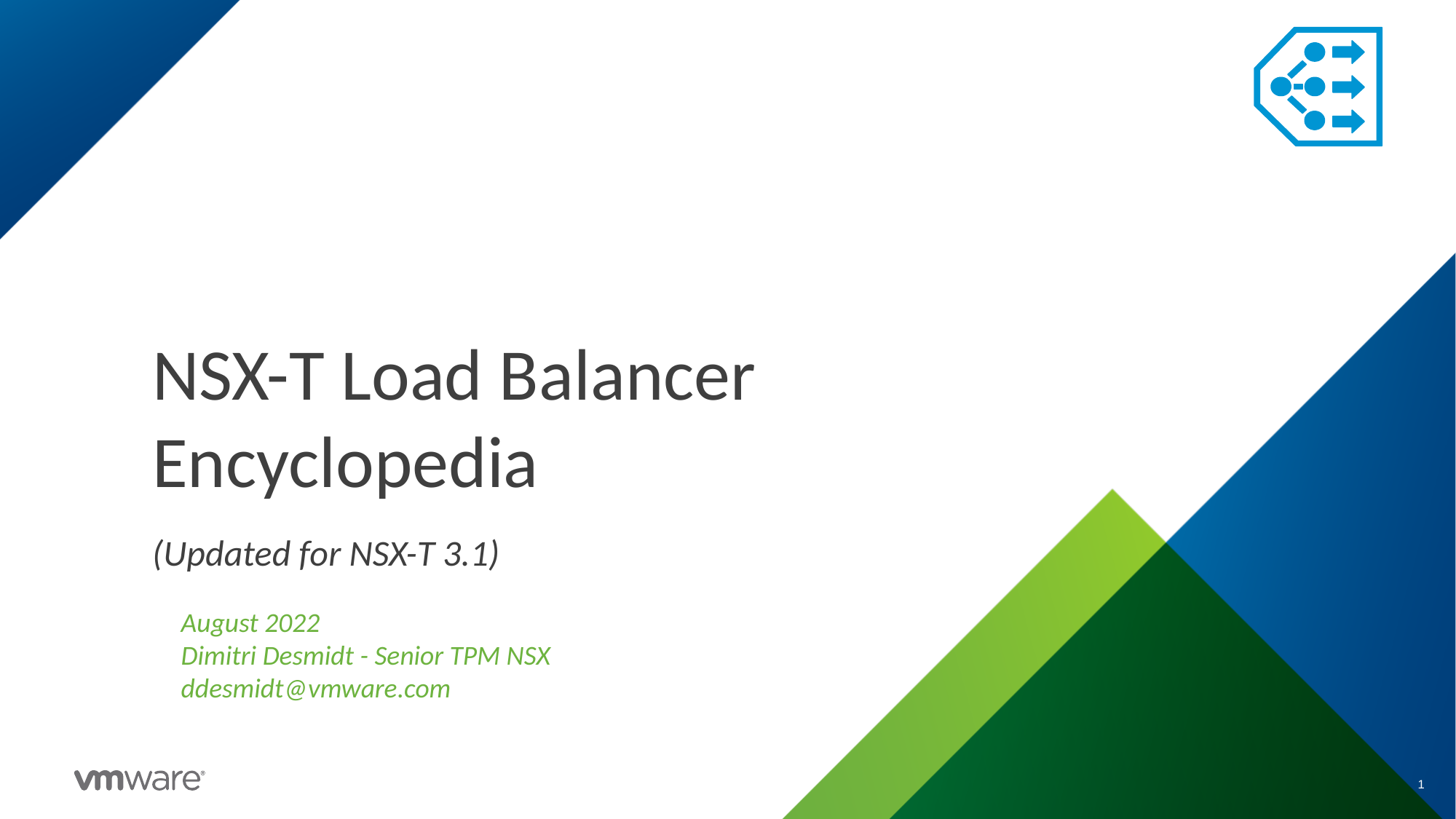

NSX-T Load Balancer Encyclopedia
(Updated for NSX-T 3.1)
August 2022
Dimitri Desmidt - Senior TPM NSX
ddesmidt@vmware.com